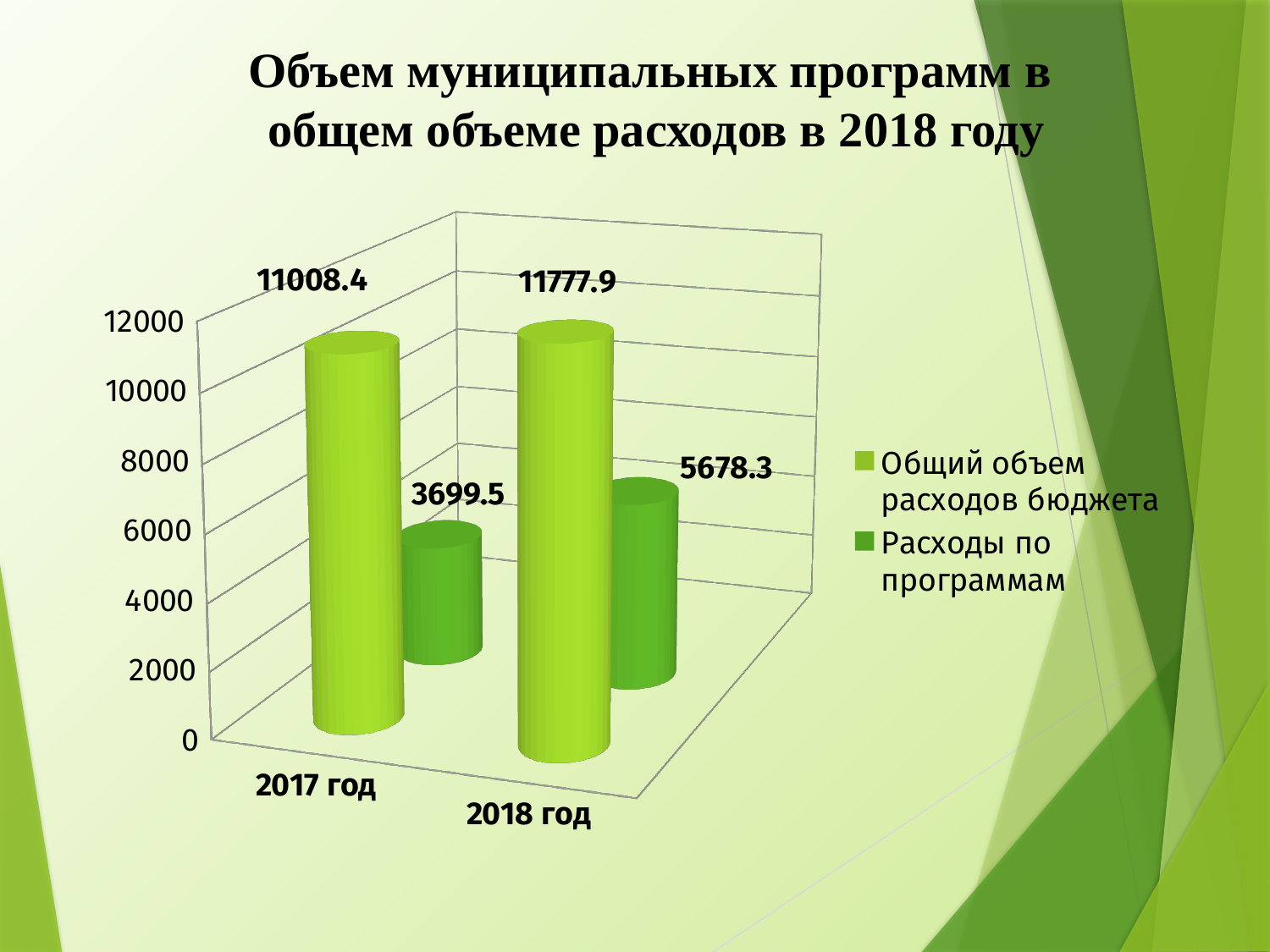

Объем муниципальных программ в
общем объеме расходов в 2018 году

[unsupported chart]